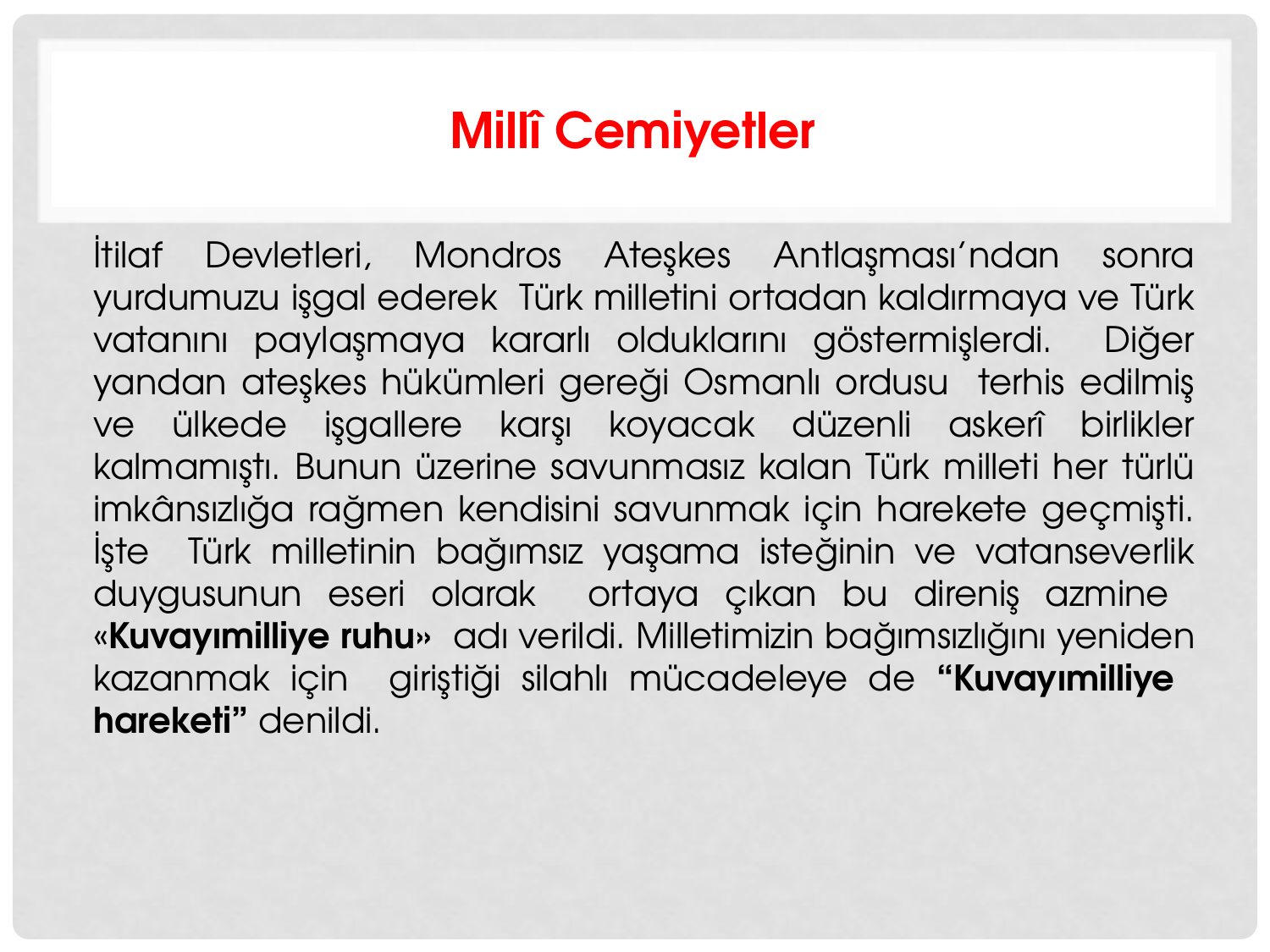

# Millî Cemiyetler
İtilaf Devletleri, Mondros Ateşkes Antlaşması’ndan sonra yurdumuzu işgal ederek  Türk milletini ortadan kaldırmaya ve Türk vatanını paylaşmaya kararlı olduklarını göstermişlerdi.  Diğer yandan ateşkes hükümleri gereği Osmanlı ordusu  terhis edilmiş ve ülkede işgallere karşı koyacak düzenli askerî birlikler kalmamıştı. Bunun üzerine savunmasız kalan Türk milleti her türlü imkânsızlığa rağmen kendisini savunmak için harekete geçmişti. İşte  Türk milletinin bağımsız yaşama isteğinin ve vatanseverlik duygusunun eseri olarak  ortaya çıkan bu direniş azmine  «Kuvayımilliye ruhu»  adı verildi. Milletimizin bağımsızlığını yeniden kazanmak için  giriştiği silahlı mücadeleye de “Kuvayımilliye  hareketi” denildi.